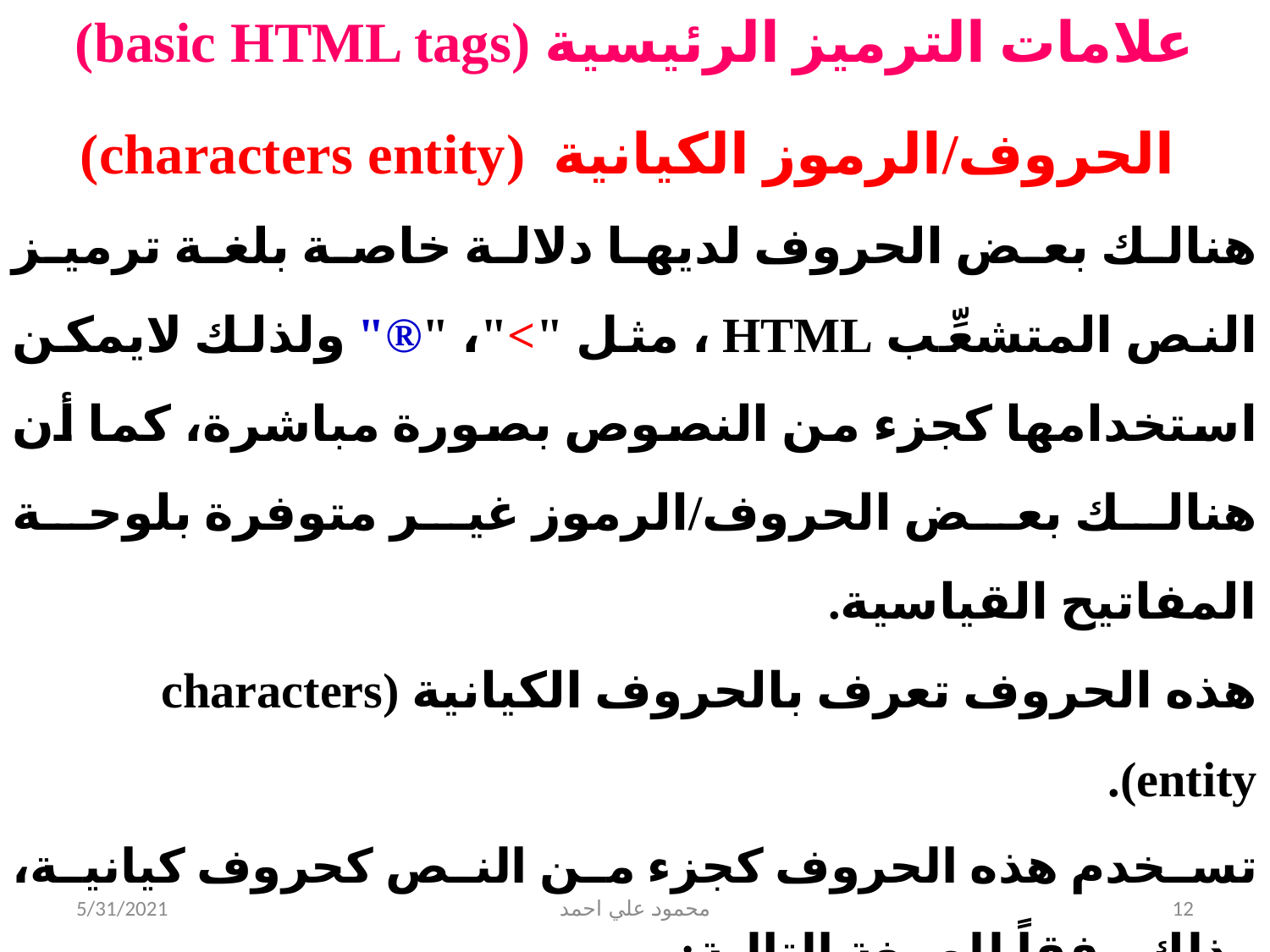

علامات الترميز الرئيسية (basic HTML tags)

 الحروف/الرموز الكيانية  (characters entity)
هنالك بعض الحروف لديها دلالة خاصة بلغة ترميز النص المتشعِّب HTML ، مثل ">"، "®" ولذلك لايمكن استخدامها كجزء من النصوص بصورة مباشرة، كما أن هنالك بعض الحروف/الرموز غير متوفرة بلوحة المفاتيح القياسية.
هذه الحروف تعرف بالحروف الكيانية (characters entity).
تسخدم هذه الحروف كجزء من النص كحروف كيانية، وذلك وفقاً للصيغة التالية:
&entity name; أو &#entity number;
5/31/2021
محمود علي احمد
12